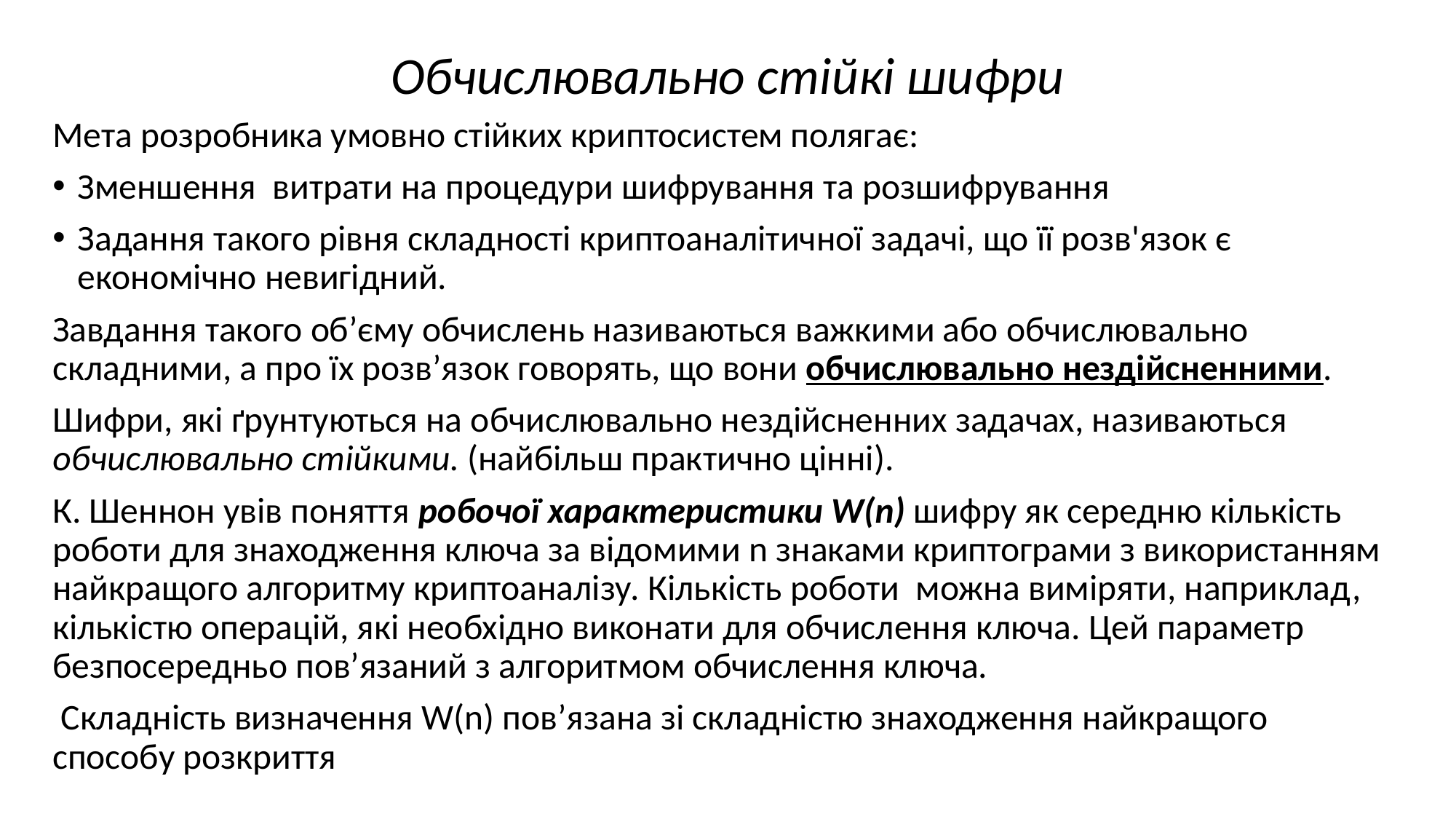

# Обчислювально стійкі шифри
Мета розробника умовно стійких криптосистем полягає:
Зменшення  витрати на процедури шифрування та розшифрування
Задання такого рівня складності криптоаналітичної задачі, що її розв'язок є економічно невигідний.
Завдання такого об’єму обчислень називаються важкими або обчислювально складними, а про їх розв’язок говорять, що вони обчислювально нездійсненними.
Шифри, які ґрунтуються на обчислювально нездійсненних задачах, називаються обчислювально стійкими. (найбільш практично цінні).
К. Шеннон увів поняття робочої характеристики W(n) шифру як середню кількість роботи для знаходження ключа за відомими n знаками криптограми з використанням найкращого алгоритму криптоаналізу. Кількість роботи  можна виміряти, наприклад, кількістю операцій, які необхідно виконати для обчислення ключа. Цей параметр безпосередньо пов’язаний з алгоритмом обчислення ключа.
 Складність визначення W(n) пов’язана зі складністю знаходження найкращого способу розкриття